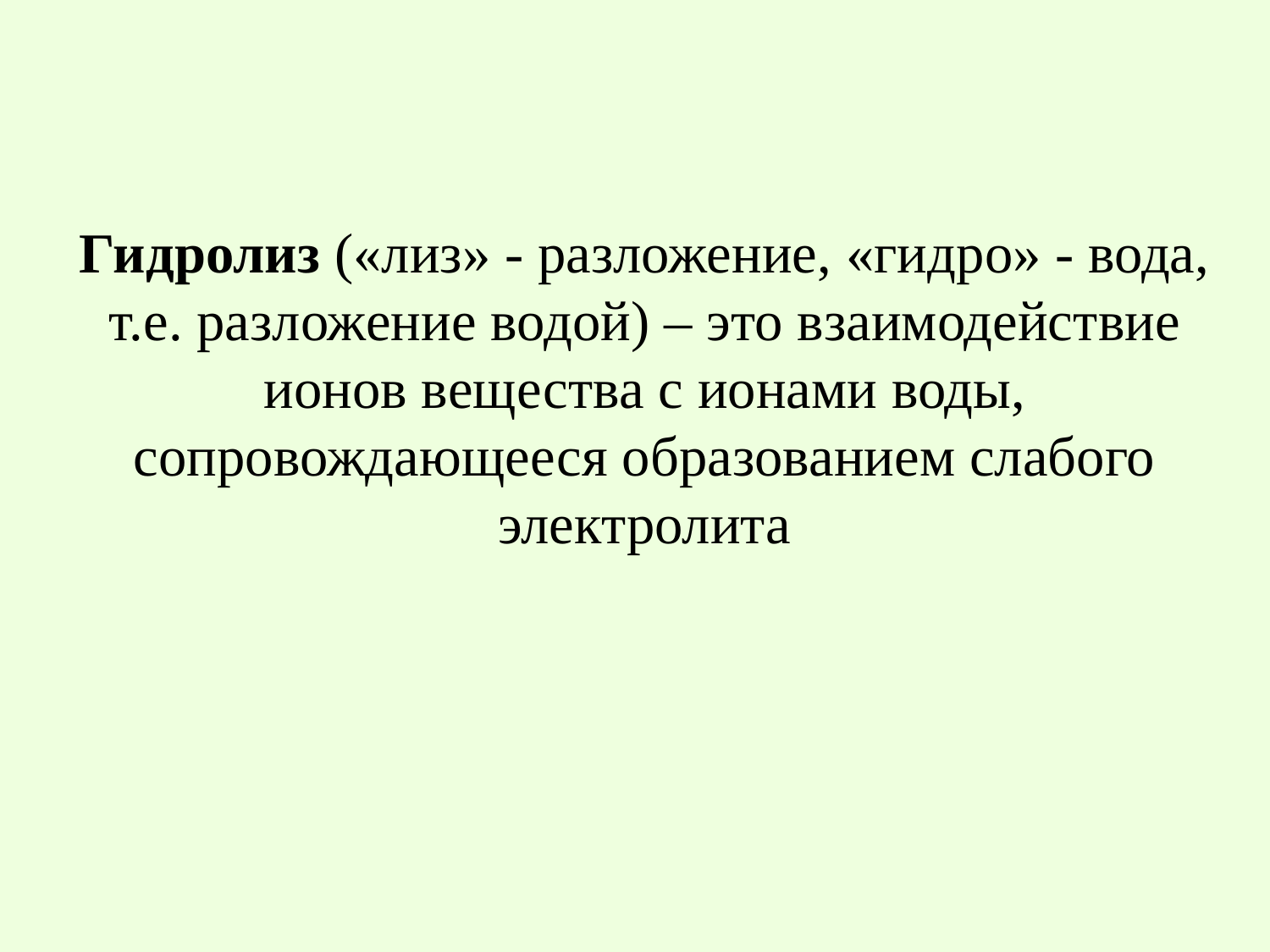

# Гидролиз («лиз» - разложение, «гидро» - вода, т.е. разложение водой) – это взаимодействие ионов вещества с ионами воды, сопровождающееся образованием слабого электролита